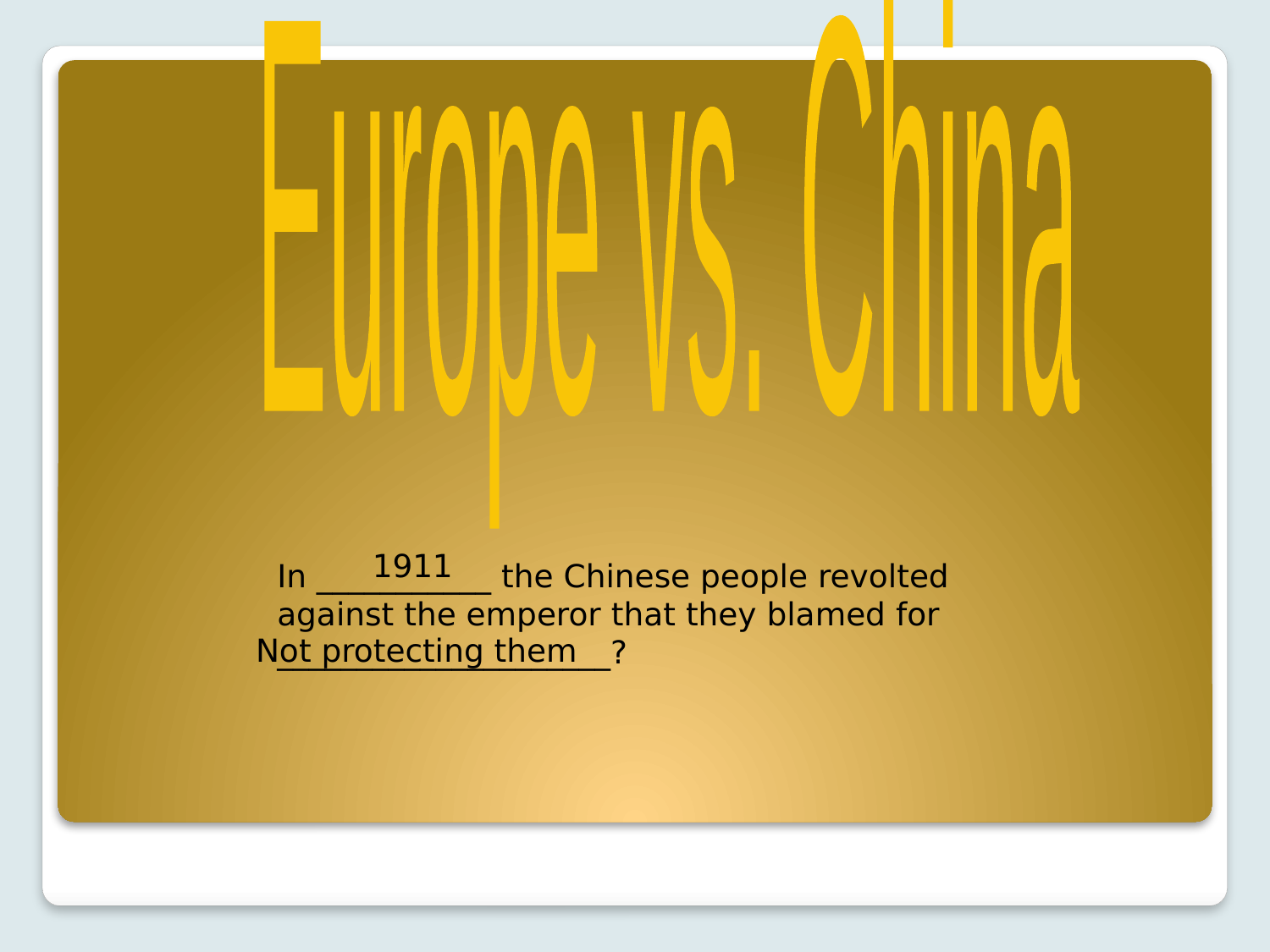

Europe vs. China

1911
In ___________ the Chinese people revolted against the emperor that they blamed for _____________________?
Not protecting them